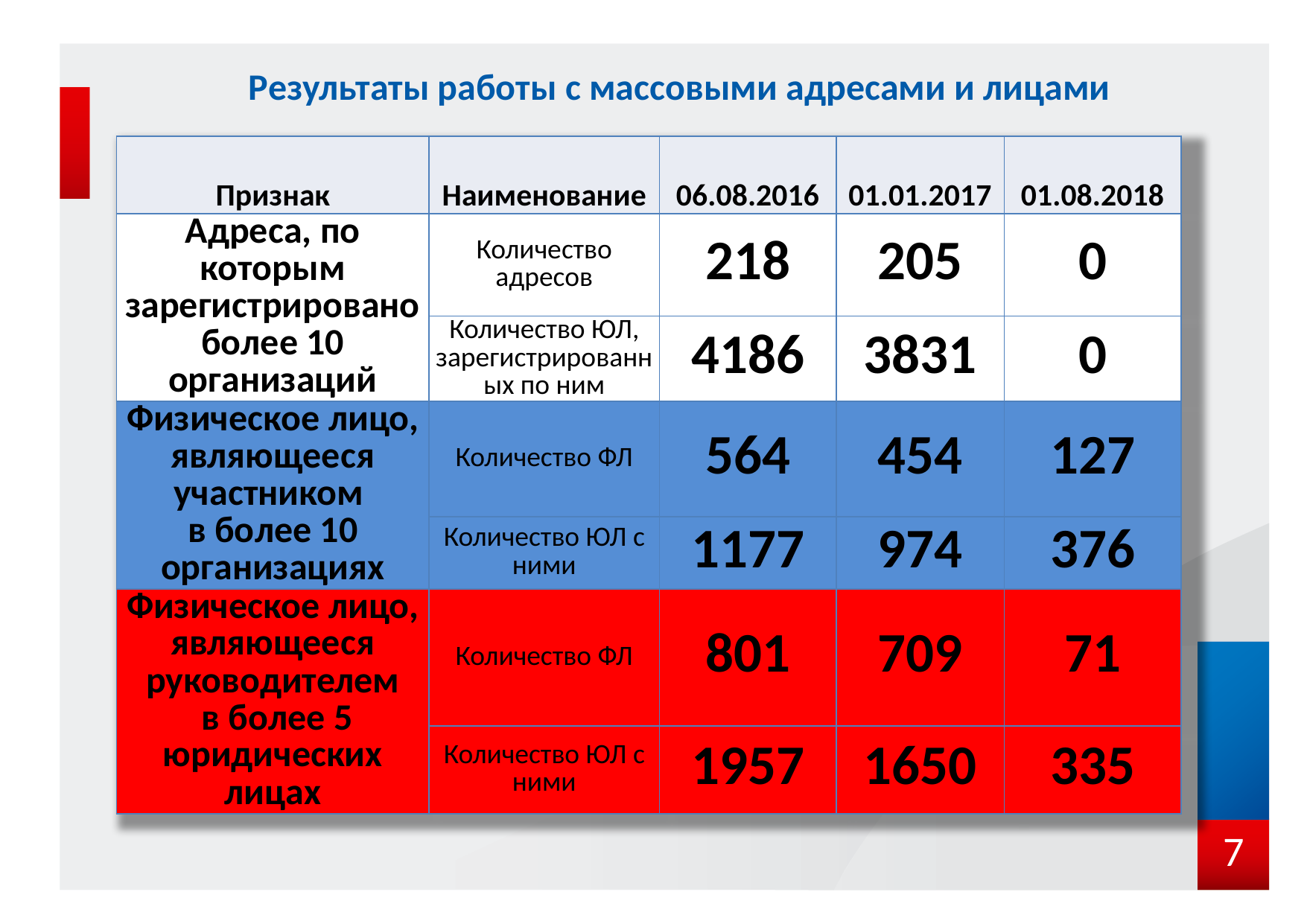

Результаты работы с массовыми адресами и лицами
| Признак | Наименование | 06.08.2016 | 01.01.2017 | 01.08.2018 |
| --- | --- | --- | --- | --- |
| Адреса, по которым зарегистрировано более 10 организаций | Количество адресов | 218 | 205 | 0 |
|  | Количество ЮЛ, зарегистрированных по ним | 4186 | 3831 | 0 |
| Физическое лицо, являющееся участником в более 10 организациях | Количество ФЛ | 564 | 454 | 127 |
|  | Количество ЮЛ с ними | 1177 | 974 | 376 |
| Физическое лицо, являющееся руководителем в более 5 юридических лицах | Количество ФЛ | 801 | 709 | 71 |
|  | Количество ЮЛ с ними | 1957 | 1650 | 335 |
7